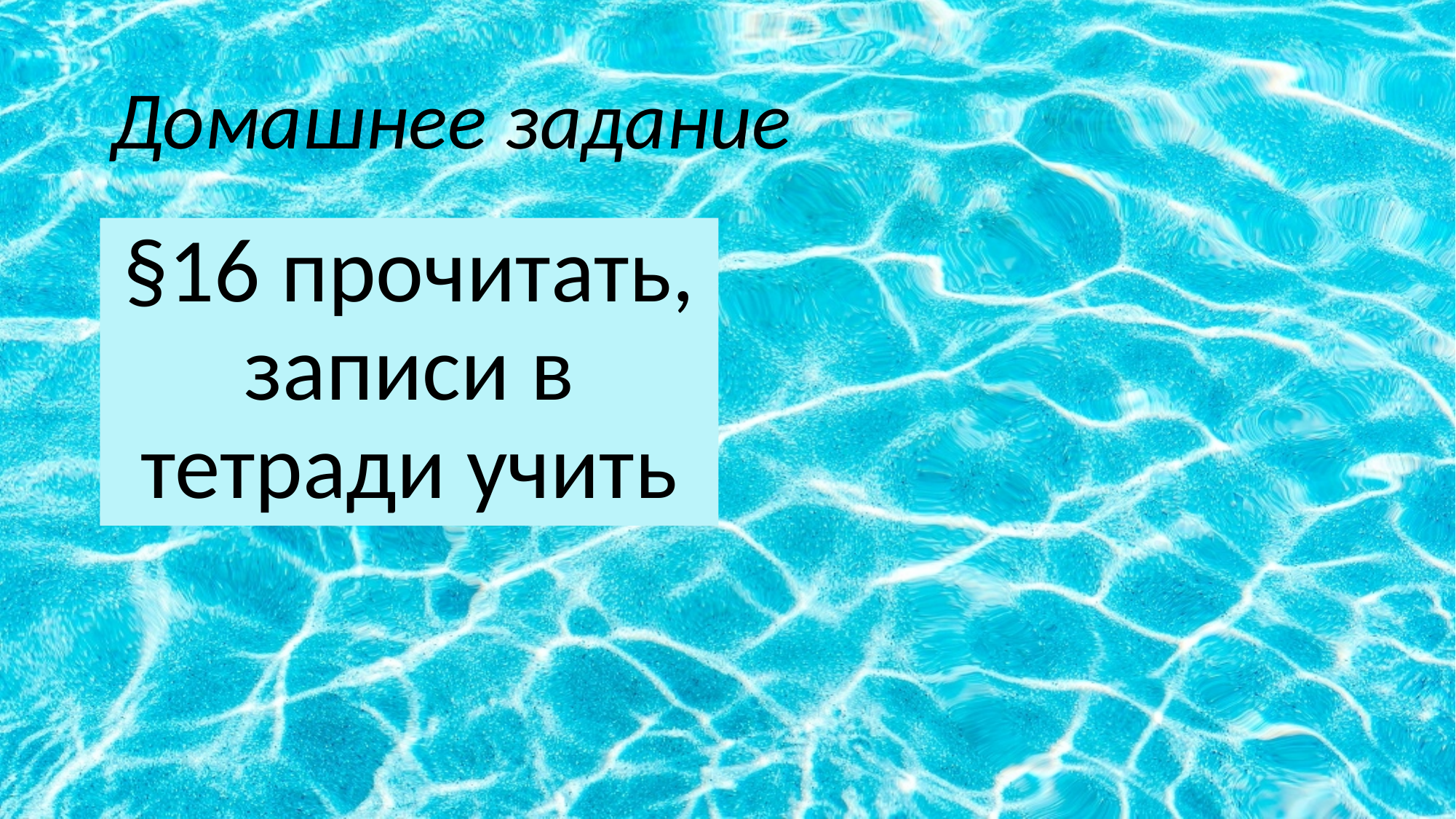

# Домашнее задание
§16 прочитать, записи в тетради учить